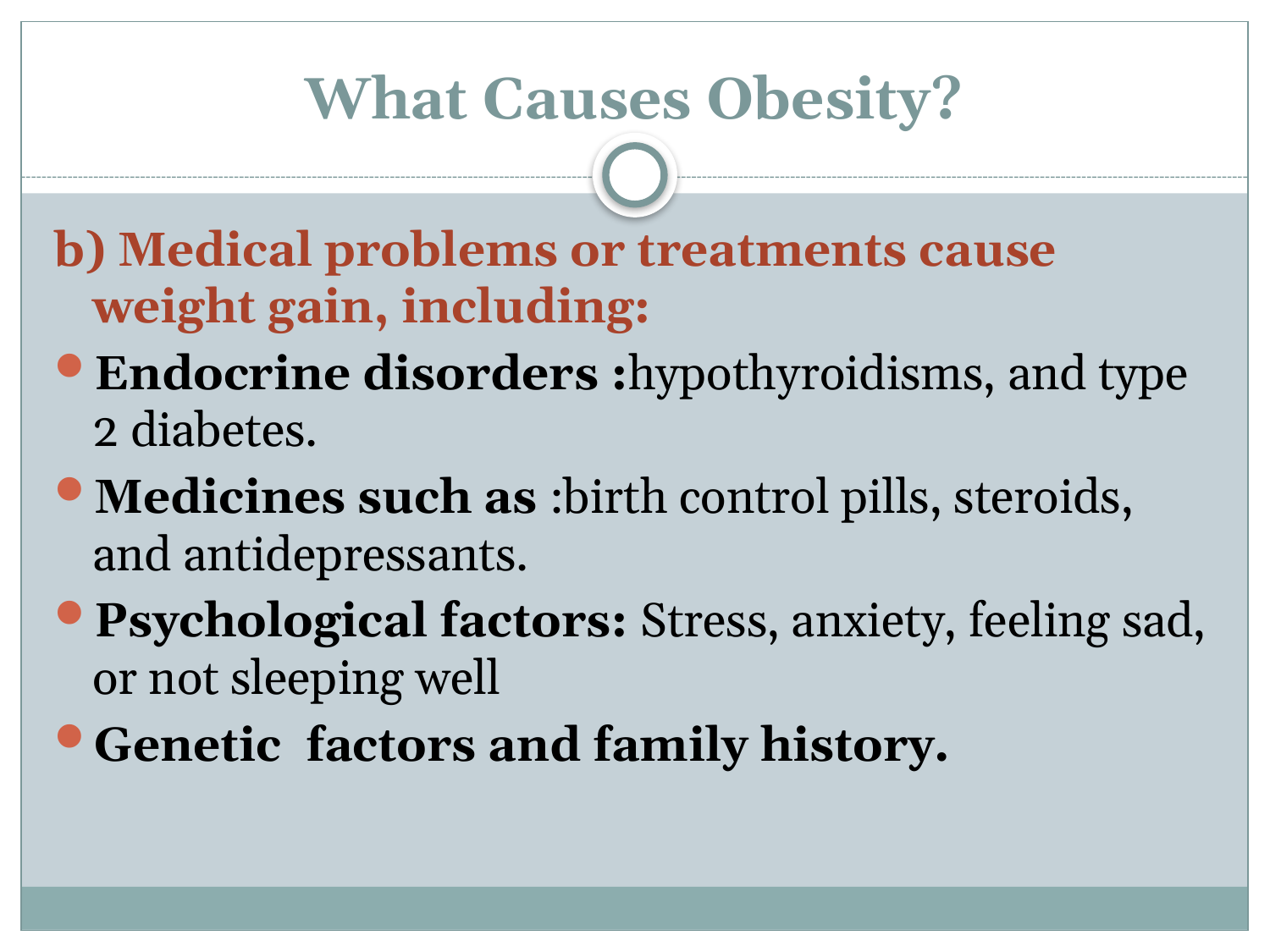

# What Causes Obesity?
b) Medical problems or treatments cause weight gain, including:
Endocrine disorders :hypothyroidisms, and type 2 diabetes.
Medicines such as :birth control pills, steroids, and antidepressants.
Psychological factors: Stress, anxiety, feeling sad, or not sleeping well
Genetic  factors and family history.